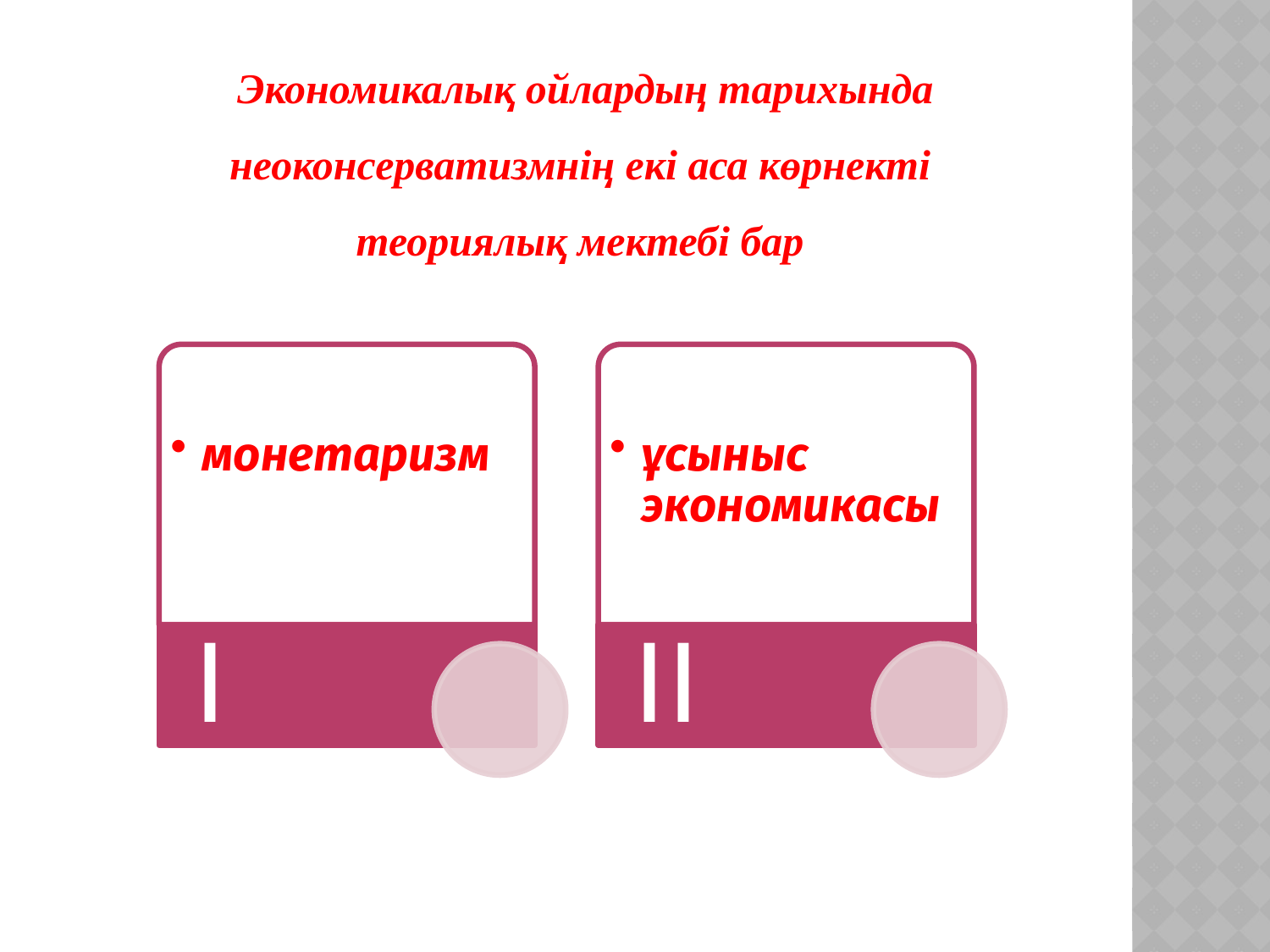

Экономикалық ойлардың тарихында неоконсерватизмнің екі аса көрнекті
теориялық мектебі бар

монетаризм
І

ұсыныс экономикасы
ІІ